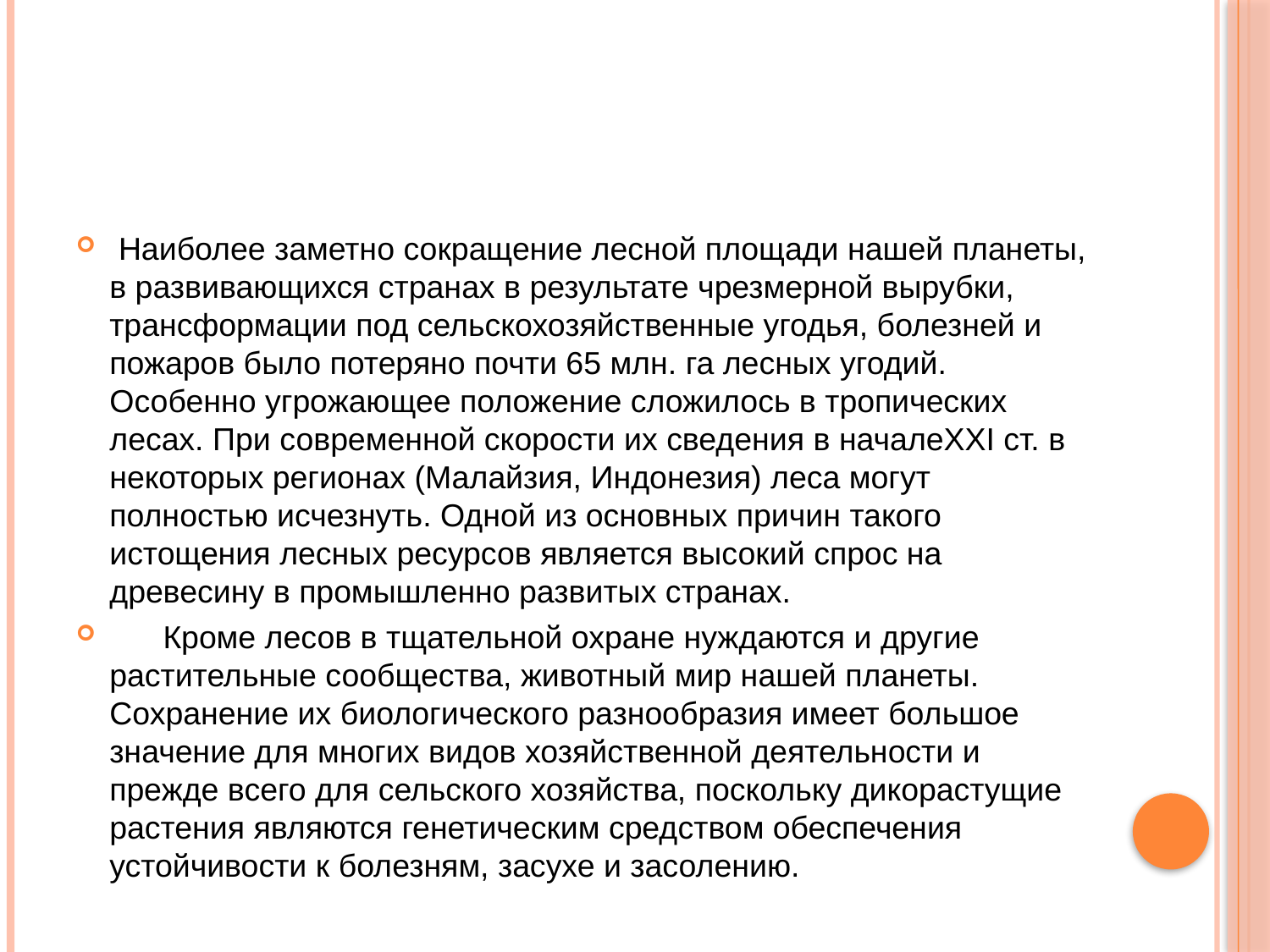

#
 Наиболее заметно сокращение лесной площади нашей планеты, в развивающихся странах в результате чрезмерной вырубки, трансформации под сельскохозяйственные угодья, болезней и пожаров было потеряно почти 65 млн. га лесных угодий. Особенно угрожающее положение сложилось в тропических лесах. При современной скорости их сведения в началеXXI ст. в некоторых регионах (Малайзия, Индонезия) леса могут полностью исчезнуть. Одной из основных причин такого истощения лесных ресурсов является высокий спрос на древесину в промышленно развитых странах.
      Кроме лесов в тщательной охране нуждаются и другие растительные сообщества, животный мир нашей планеты. Сохранение их биологического разнообразия имеет большое значение для многих видов хозяйственной деятельности и прежде всего для сельского хозяйства, поскольку дикорастущие растения являются генетическим средством обеспечения устойчивости к болезням, засухе и засолению.